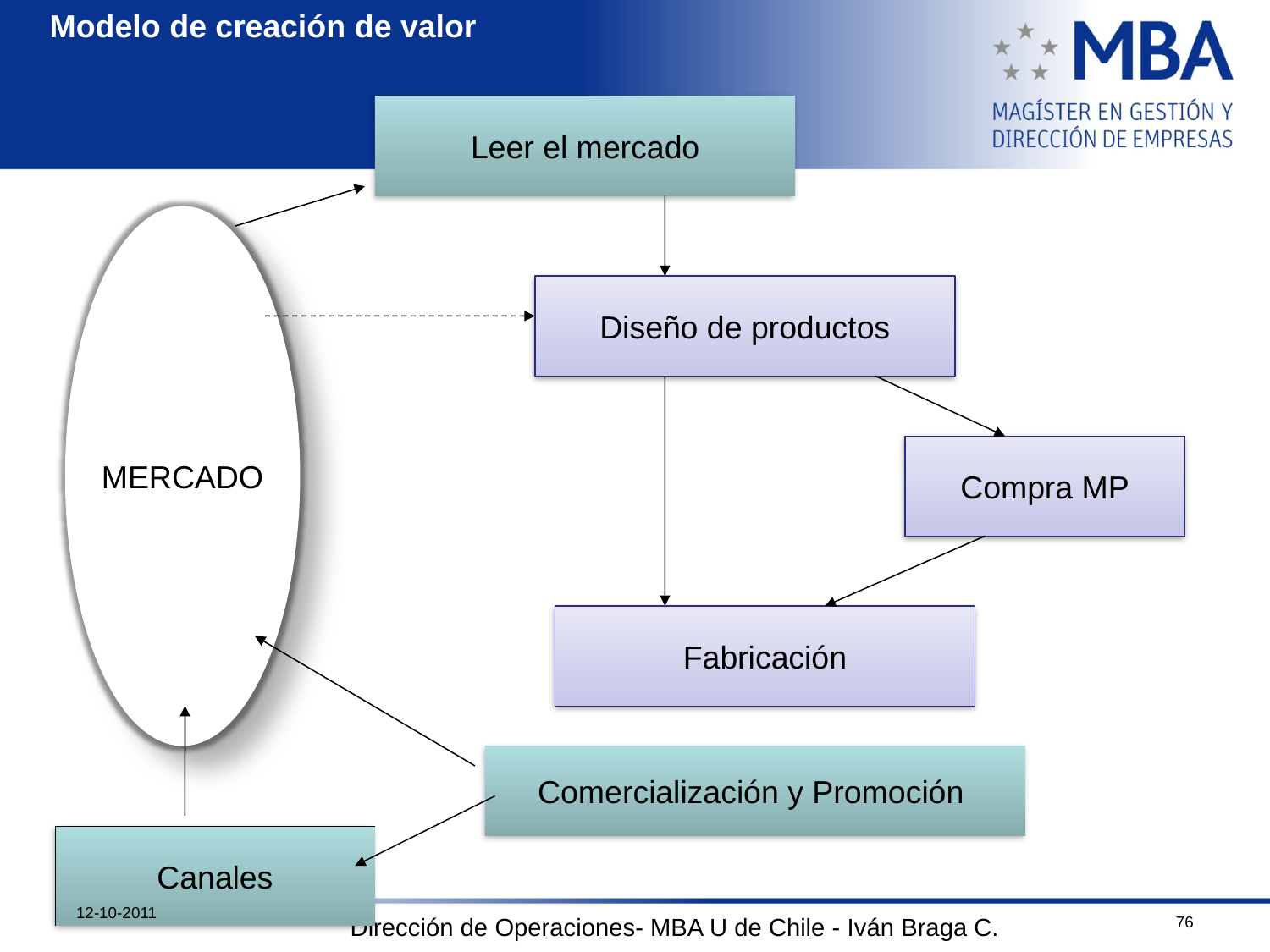

Modelo de creación de valor
Leer el mercado

MERCADO
Diseño de productos

Compra MP

Fabricación

Comercialización y Promoción

Canales
12-10-2011

76